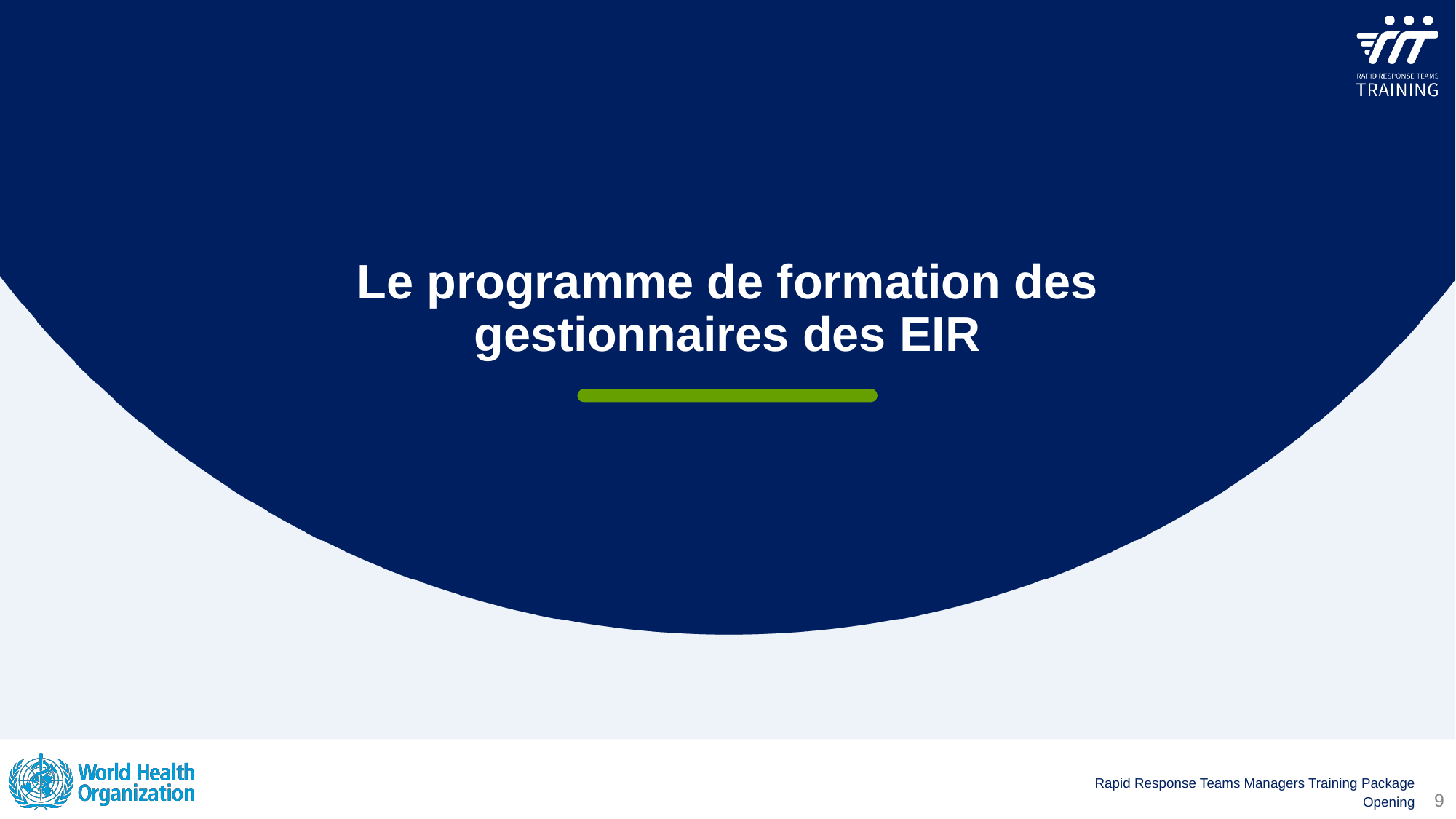

Le programme de formation des gestionnaires des EIR
9